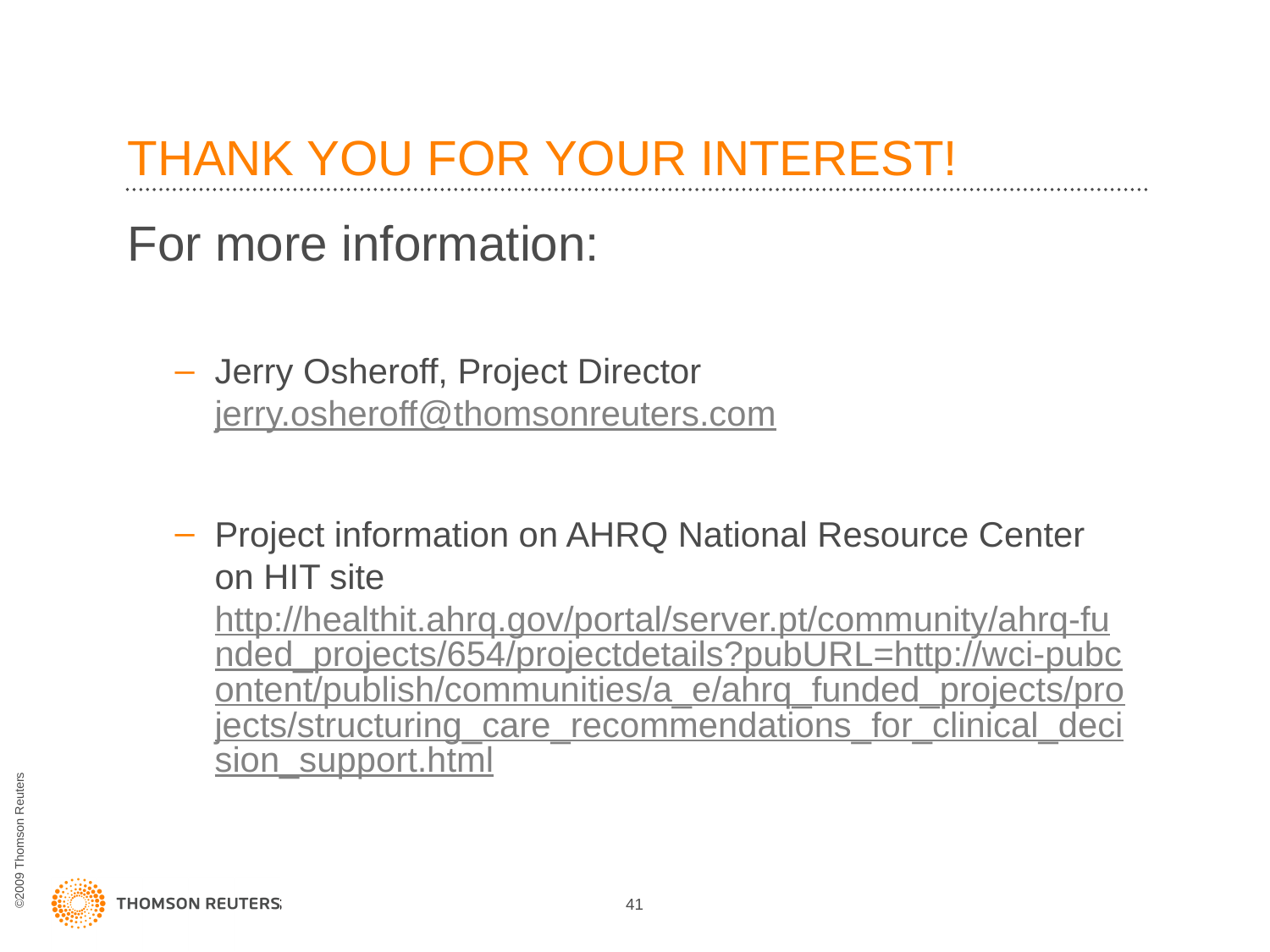

# THANK YOU FOR YOUR INTEREST!
For more information:

Jerry Osheroff, Project Director jerry.osheroff@thomsonreuters.com

Project information on AHRQ National Resource Center on HIT site http://healthit.ahrq.gov/portal/server.pt/community/ahrq-funded_projects/654/projectdetails?pubURL=http://wci-pubcontent/publish/communities/a_e/ahrq_funded_projects/projects/structuring_care_recommendations_for_clinical_decision_support.html

41